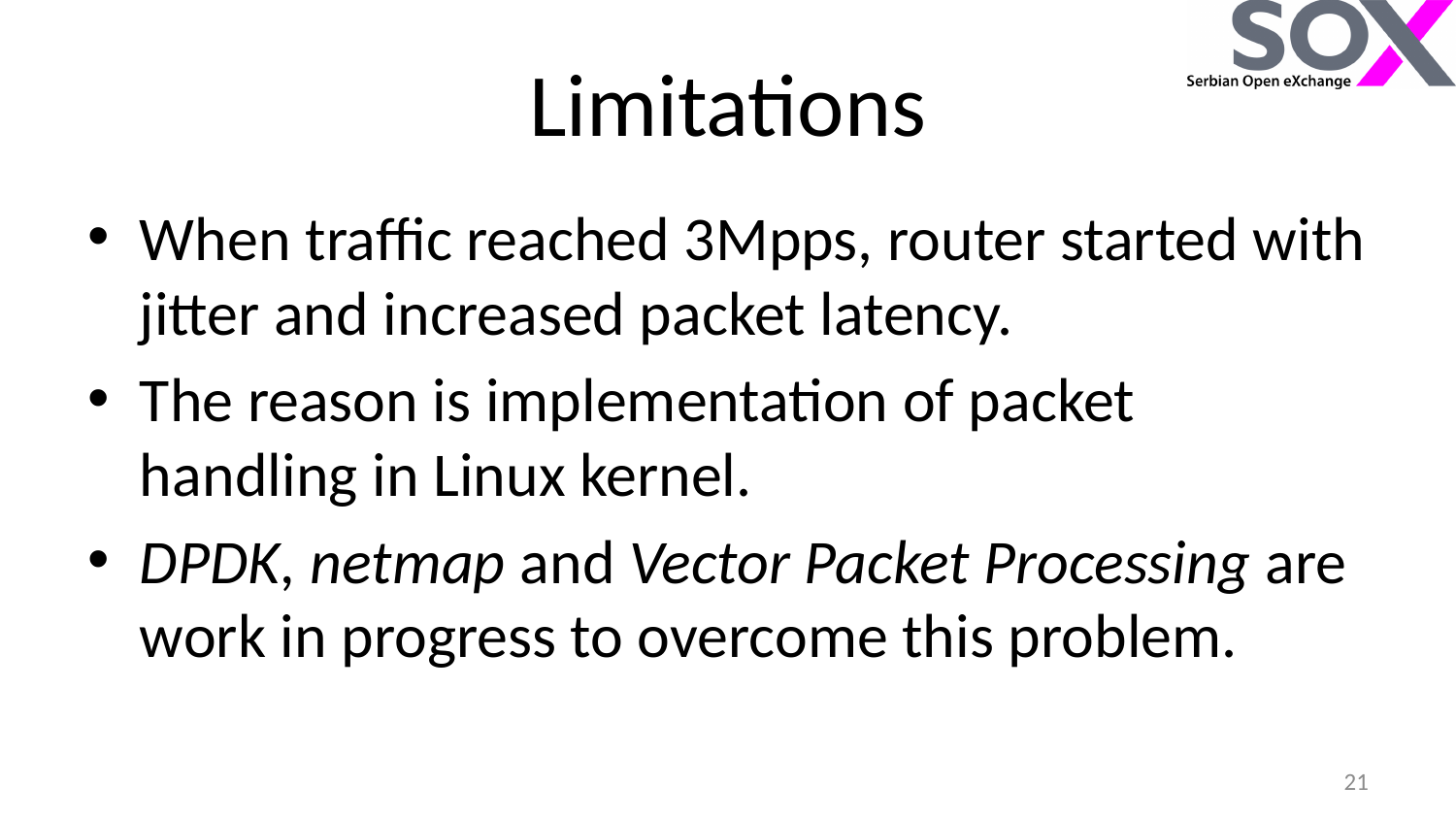

# Limitations
When traffic reached 3Mpps, router started with jitter and increased packet latency.
The reason is implementation of packet handling in Linux kernel.
DPDK, netmap and Vector Packet Processing are work in progress to overcome this problem.
21